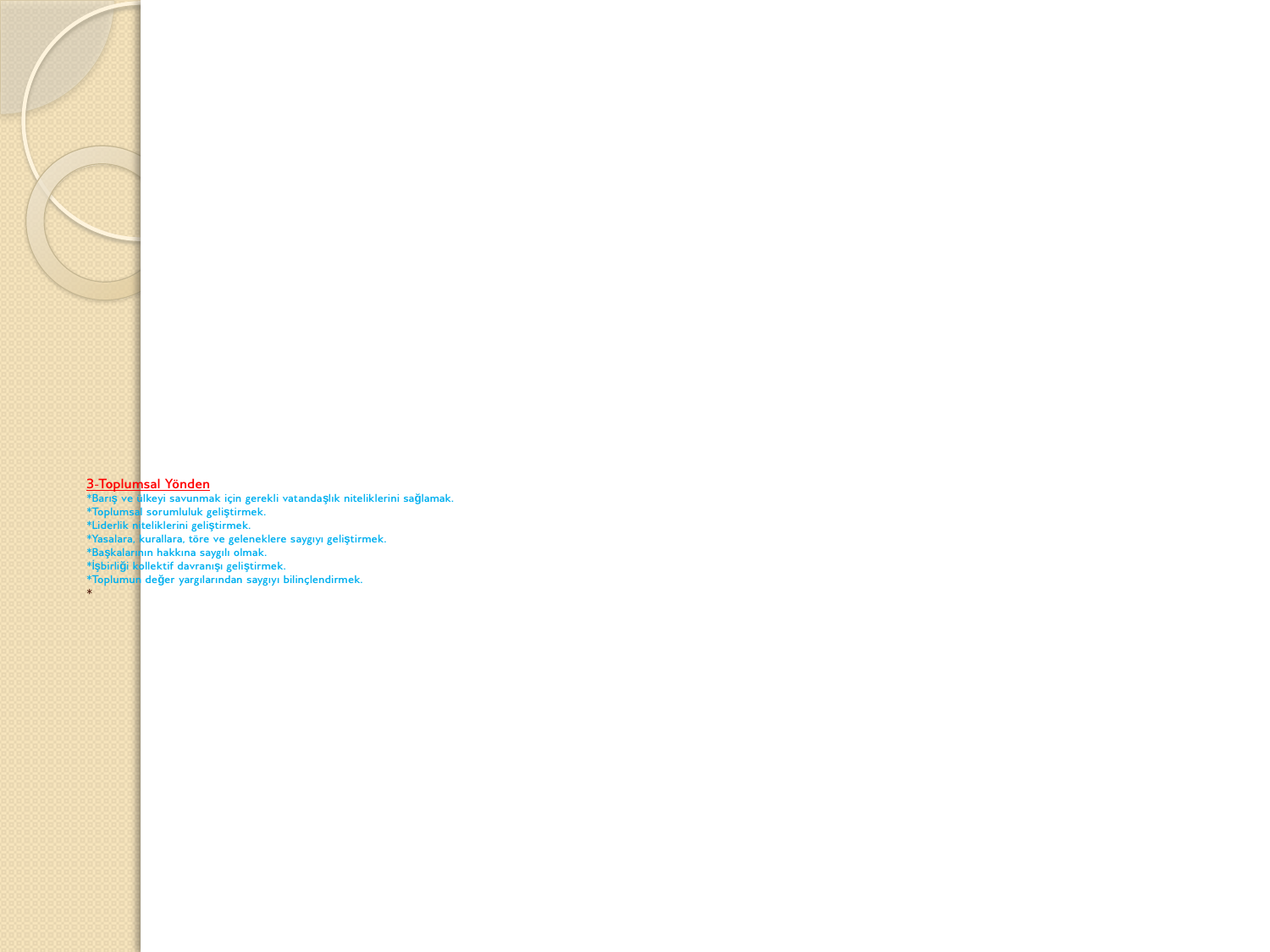

# 3-Toplumsal Yönden *Barış ve ülkeyi savunmak için gerekli vatandaşlık niteliklerini sağlamak. *Toplumsal sorumluluk geliştirmek. *Liderlik niteliklerini geliştirmek. *Yasalara, kurallara, töre ve geleneklere saygıyı geliştirmek. *Başkalarının hakkına saygılı olmak. *İşbirliği kollektif davranışı geliştirmek. *Toplumun değer yargılarından saygıyı bilinçlendirmek. *